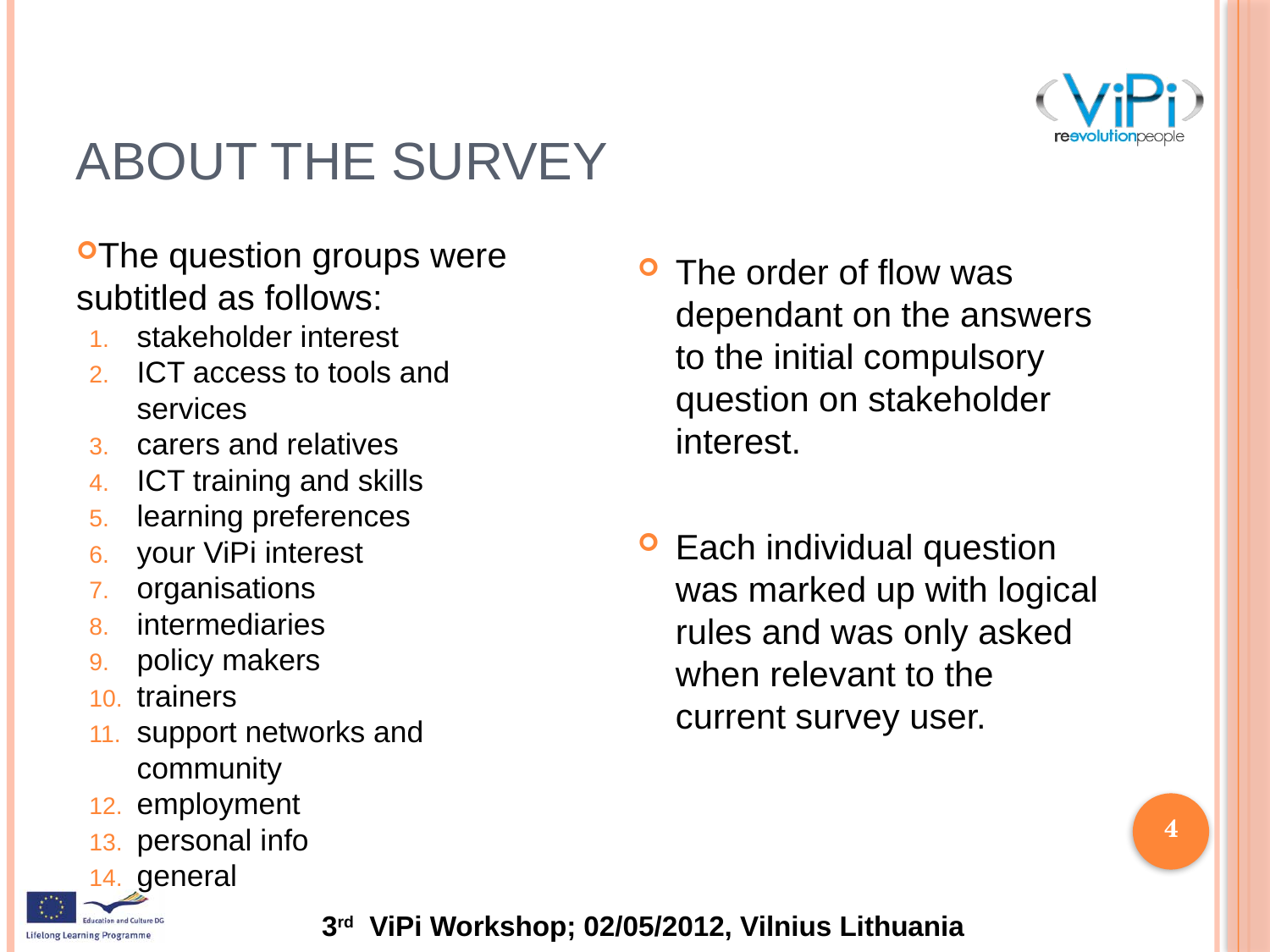

# About the Survey
The question groups were subtitled as follows:
stakeholder interest
ICT access to tools and services
carers and relatives
ICT training and skills
learning preferences
your ViPi interest
organisations
intermediaries
policy makers
trainers
support networks and community
employment
personal info
general

The order of flow was dependant on the answers to the initial compulsory question on stakeholder interest.

Each individual question was marked up with logical rules and was only asked when relevant to the current survey user.

4